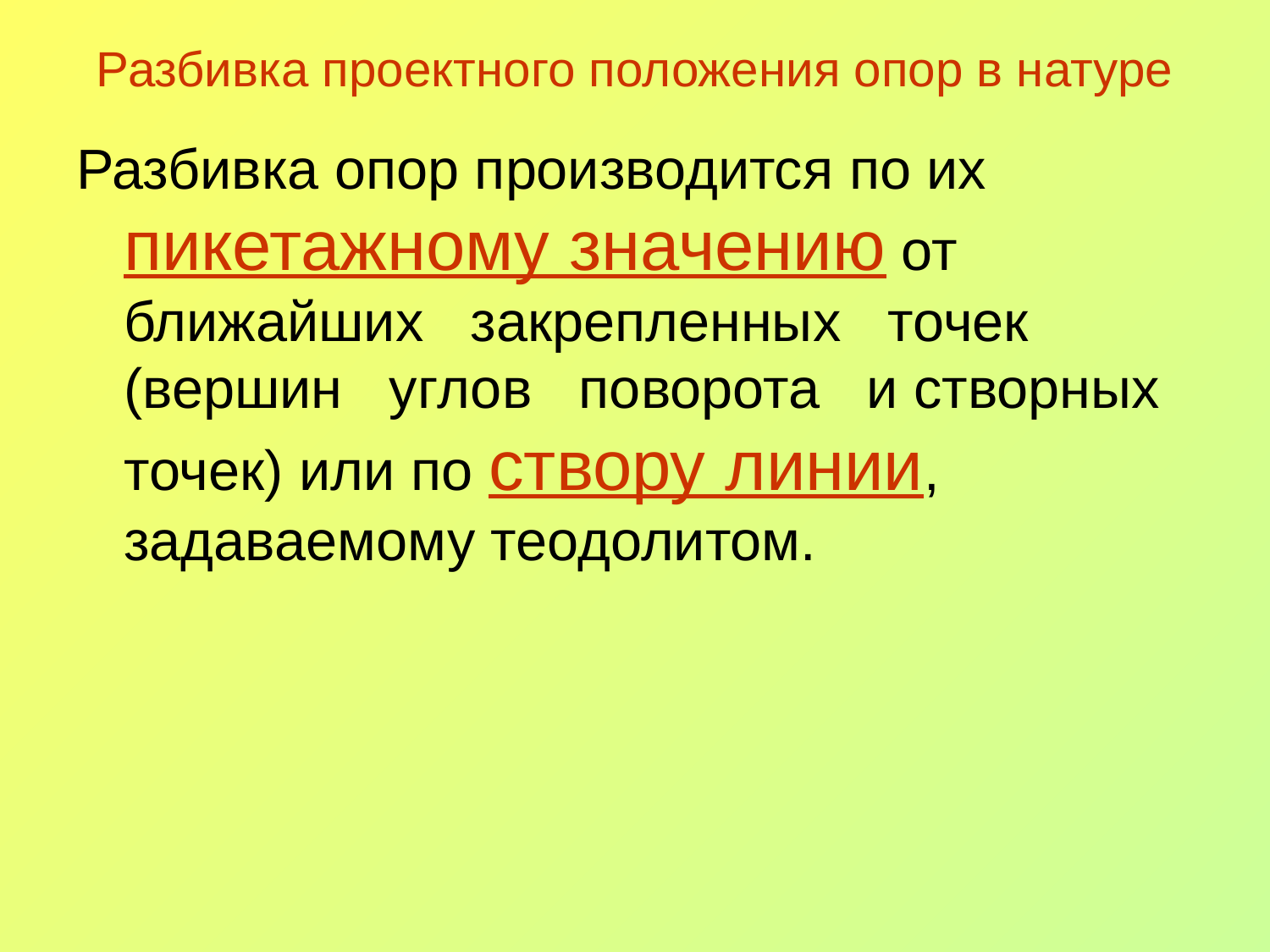

# Разбивка проектного положения опор в натуре
Разбивка опор производится по их пикетажному значению от ближайших   закрепленных   точек    (вершин   углов   поворота   и створных точек) или по створу линии, задаваемому теодолитом.